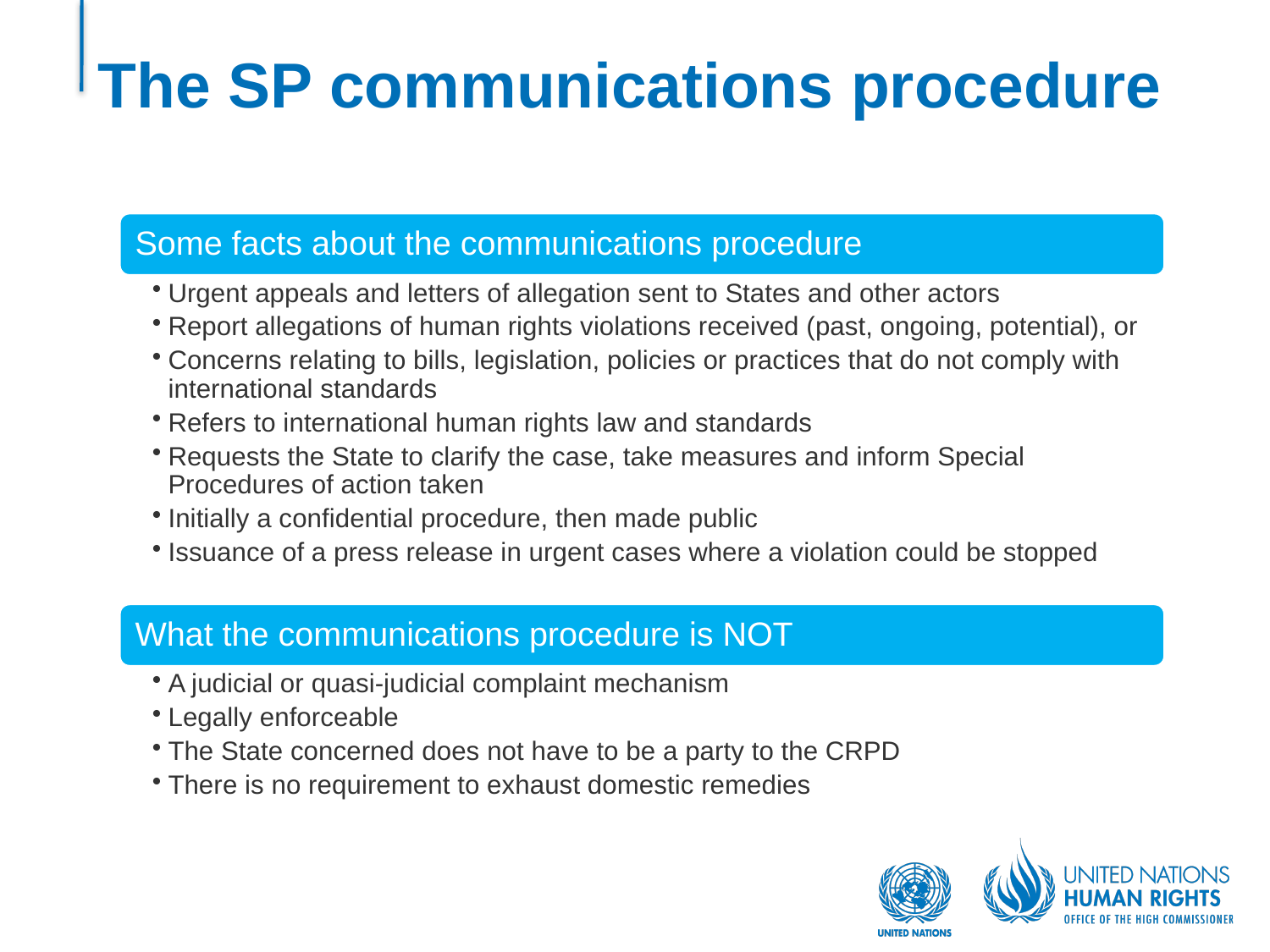

# The SP communications procedure

Some facts about the communications procedure
Urgent appeals and letters of allegation sent to States and other actors
Report allegations of human rights violations received (past, ongoing, potential), or
Concerns relating to bills, legislation, policies or practices that do not comply with international standards
Refers to international human rights law and standards
Requests the State to clarify the case, take measures and inform Special Procedures of action taken
Initially a confidential procedure, then made public
Issuance of a press release in urgent cases where a violation could be stopped

What the communications procedure is NOT
A judicial or quasi-judicial complaint mechanism
Legally enforceable
The State concerned does not have to be a party to the CRPD
There is no requirement to exhaust domestic remedies